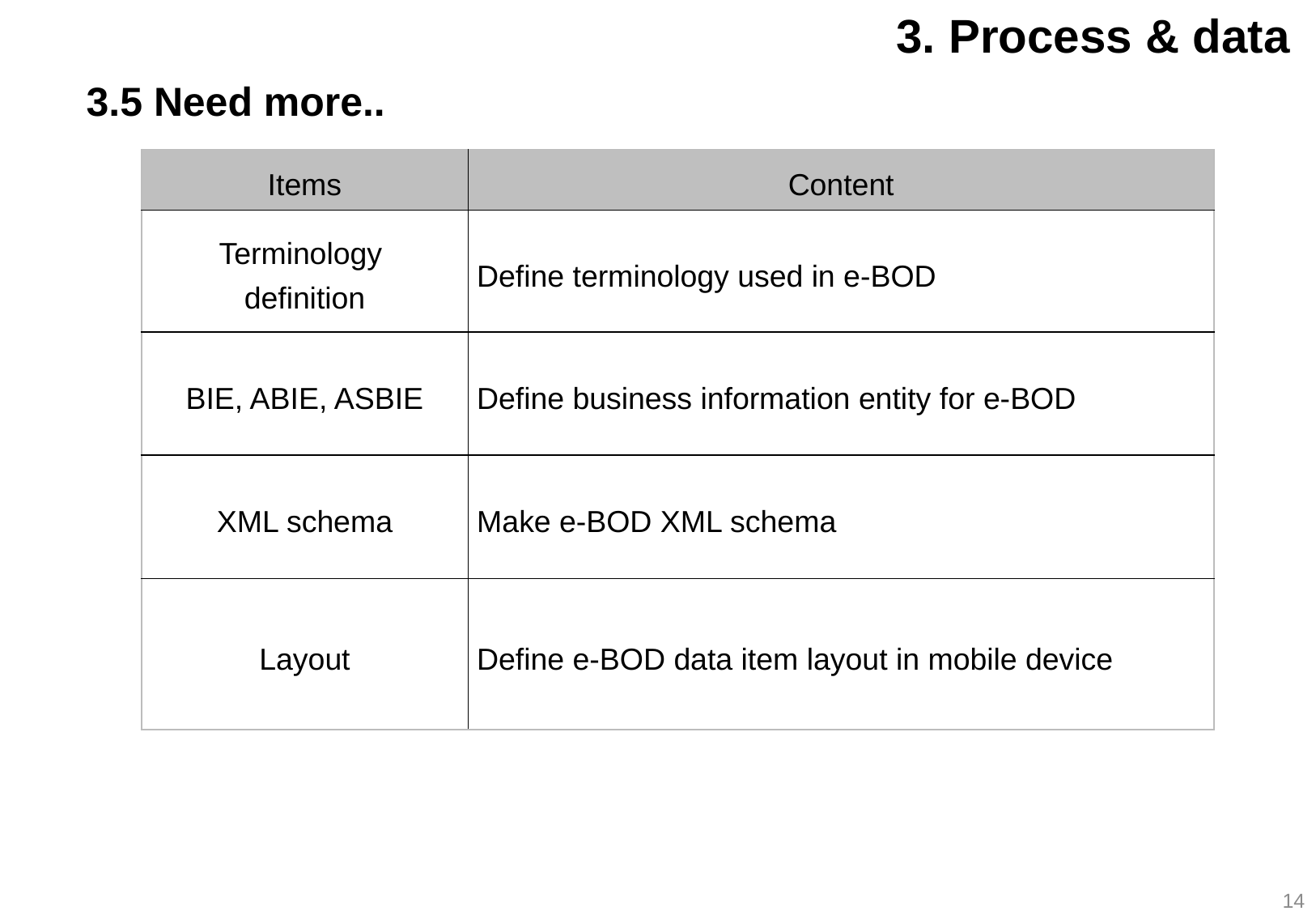

3. Process & data
3.5 Need more..
| Items | Content |
| --- | --- |
| Terminology definition | Define terminology used in e-BOD |
| BIE, ABIE, ASBIE | Define business information entity for e-BOD |
| XML schema | Make e-BOD XML schema |
| Layout | Define e-BOD data item layout in mobile device |

14